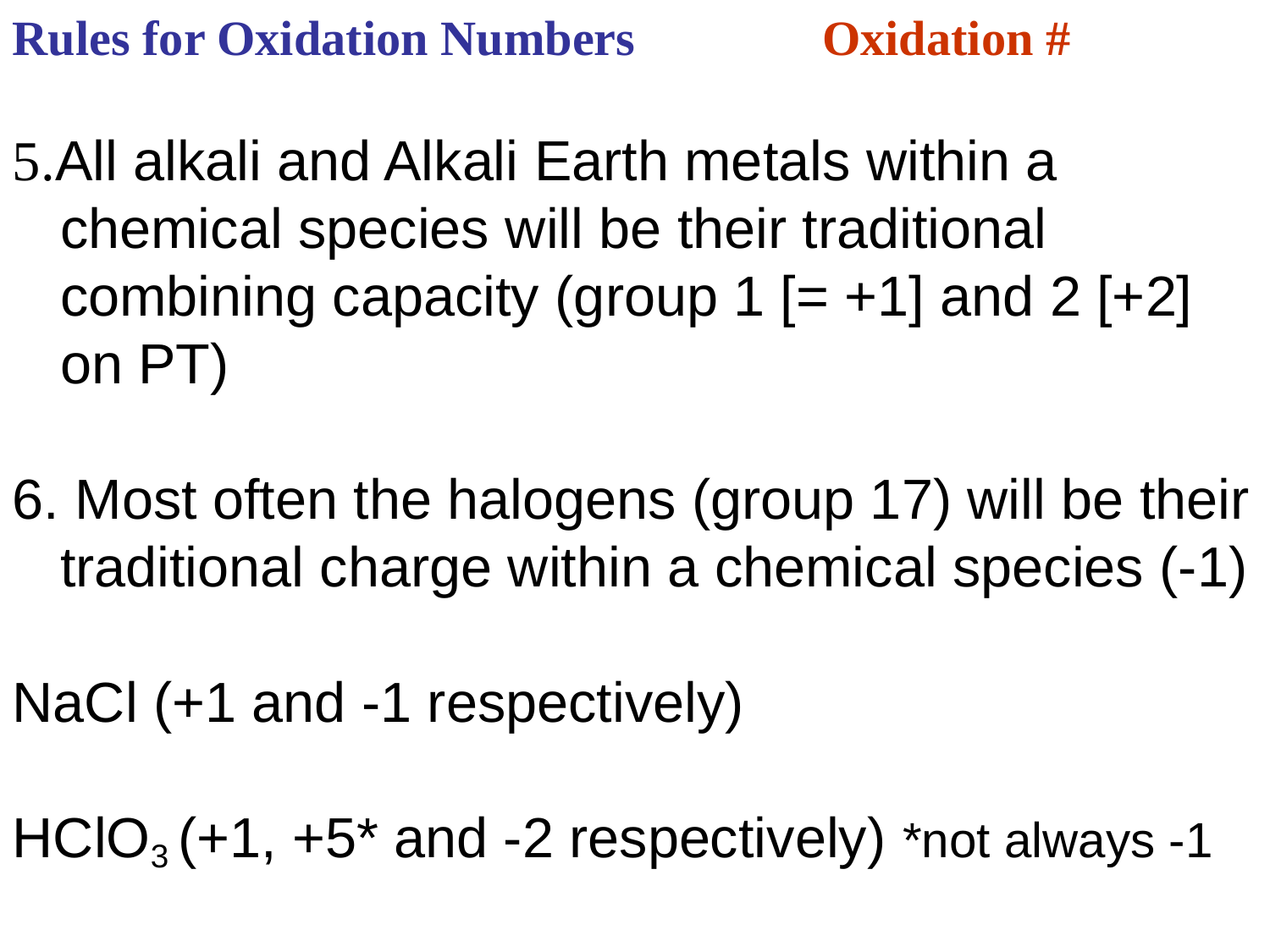

Rules for Oxidation Numbers		Oxidation #

5.All alkali and Alkali Earth metals within a chemical species will be their traditional combining capacity (group 1 [= +1] and 2 [+2] on PT)

6. Most often the halogens (group 17) will be their traditional charge within a chemical species (-1)

NaCl (+1 and -1 respectively)

HClO3 (+1, +5* and -2 respectively) *not always -1